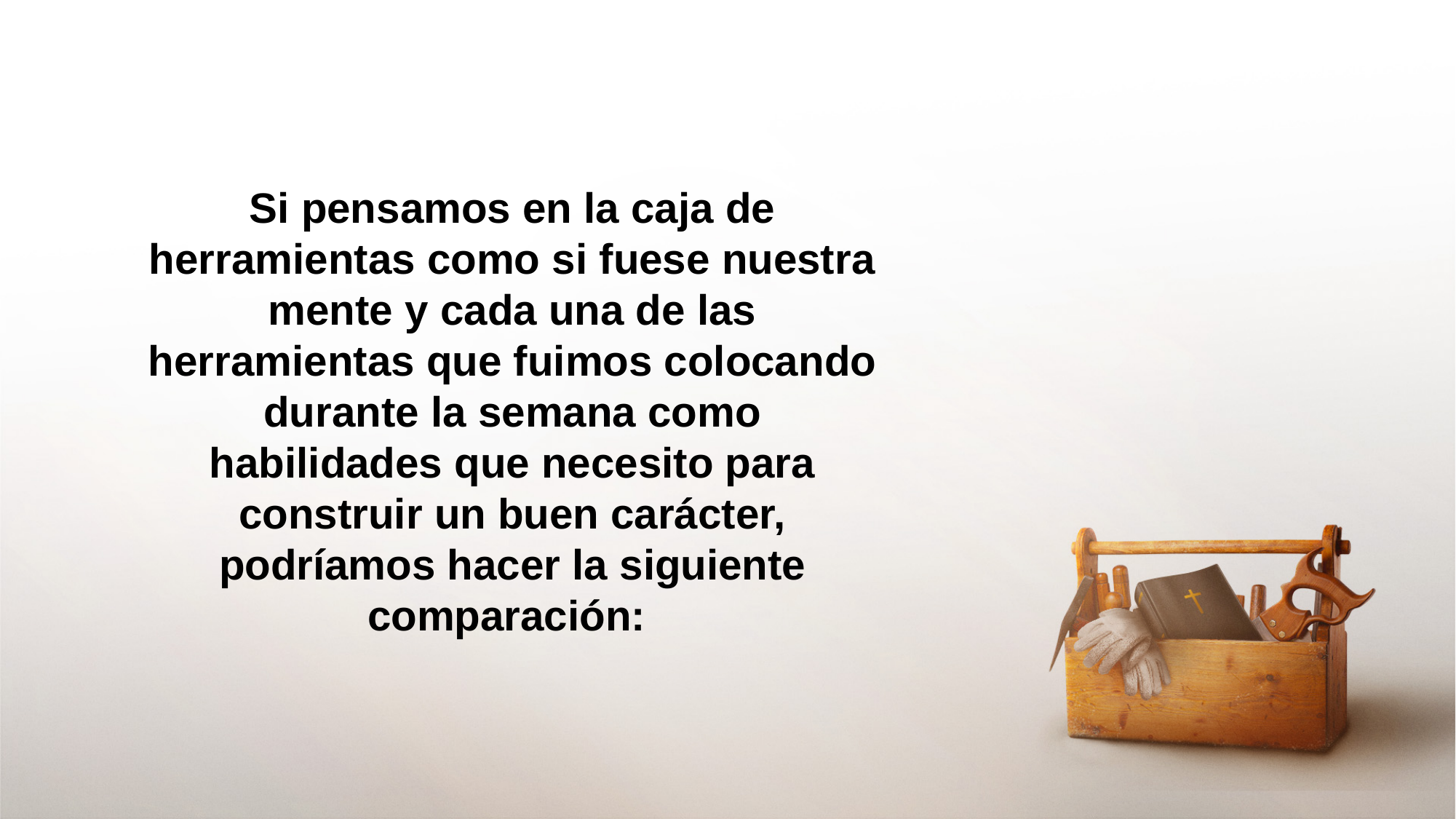

Si pensamos en la caja de herramientas como si fuese nuestra mente y cada una de las herramientas que fuimos colocando durante la semana como habilidades que necesito para construir un buen carácter, podríamos hacer la siguiente comparación: